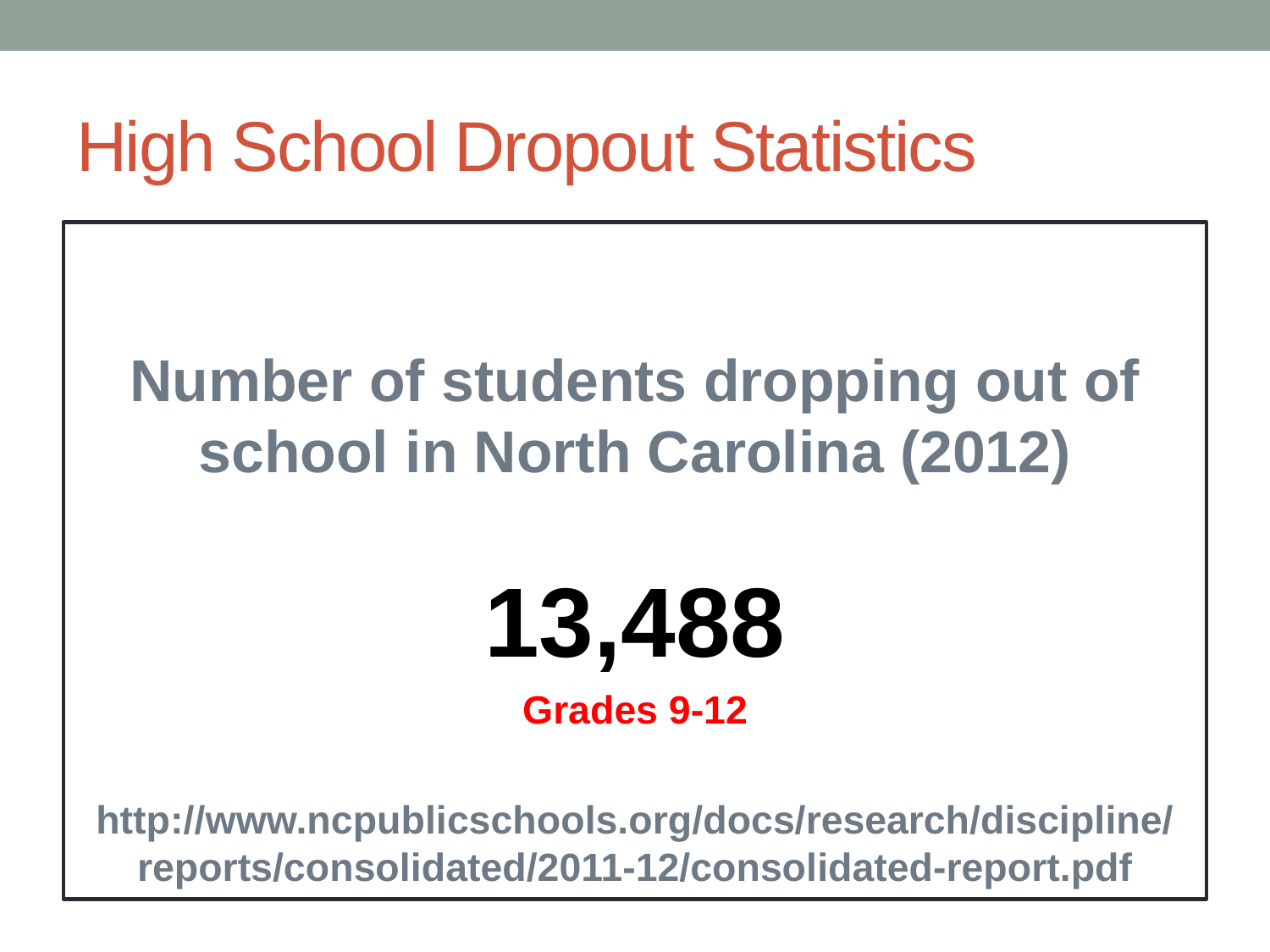

# High School Dropout Statistics

Number of students dropping out of school in North Carolina (2012)

13,488
Grades 9-12

http://www.ncpublicschools.org/docs/research/discipline/reports/consolidated/2011-12/consolidated-report.pdf